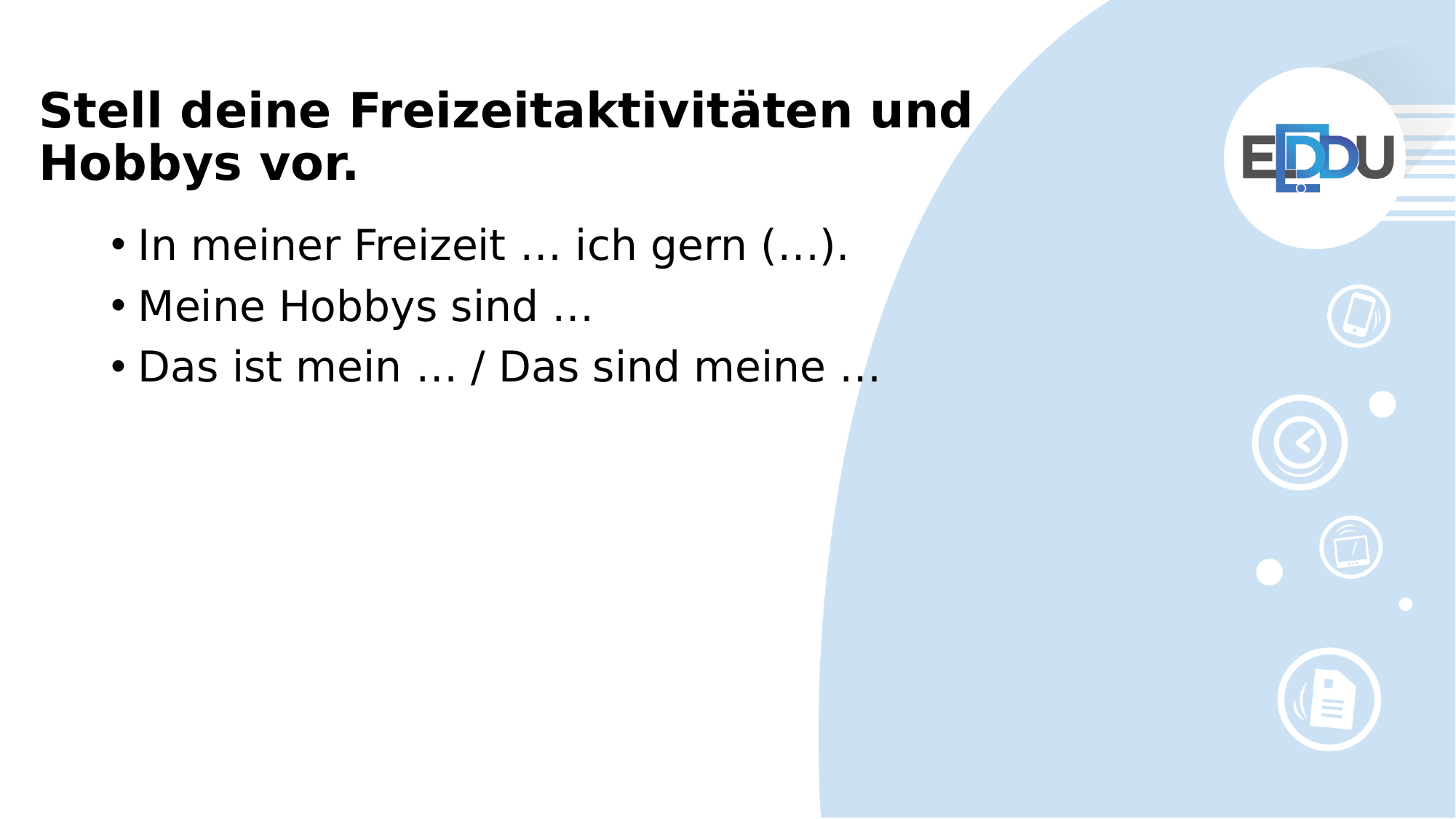

# Stell deine Freizeitaktivitäten und Hobbys vor.
In meiner Freizeit … ich gern (…).
Meine Hobbys sind …
Das ist mein … / Das sind meine …